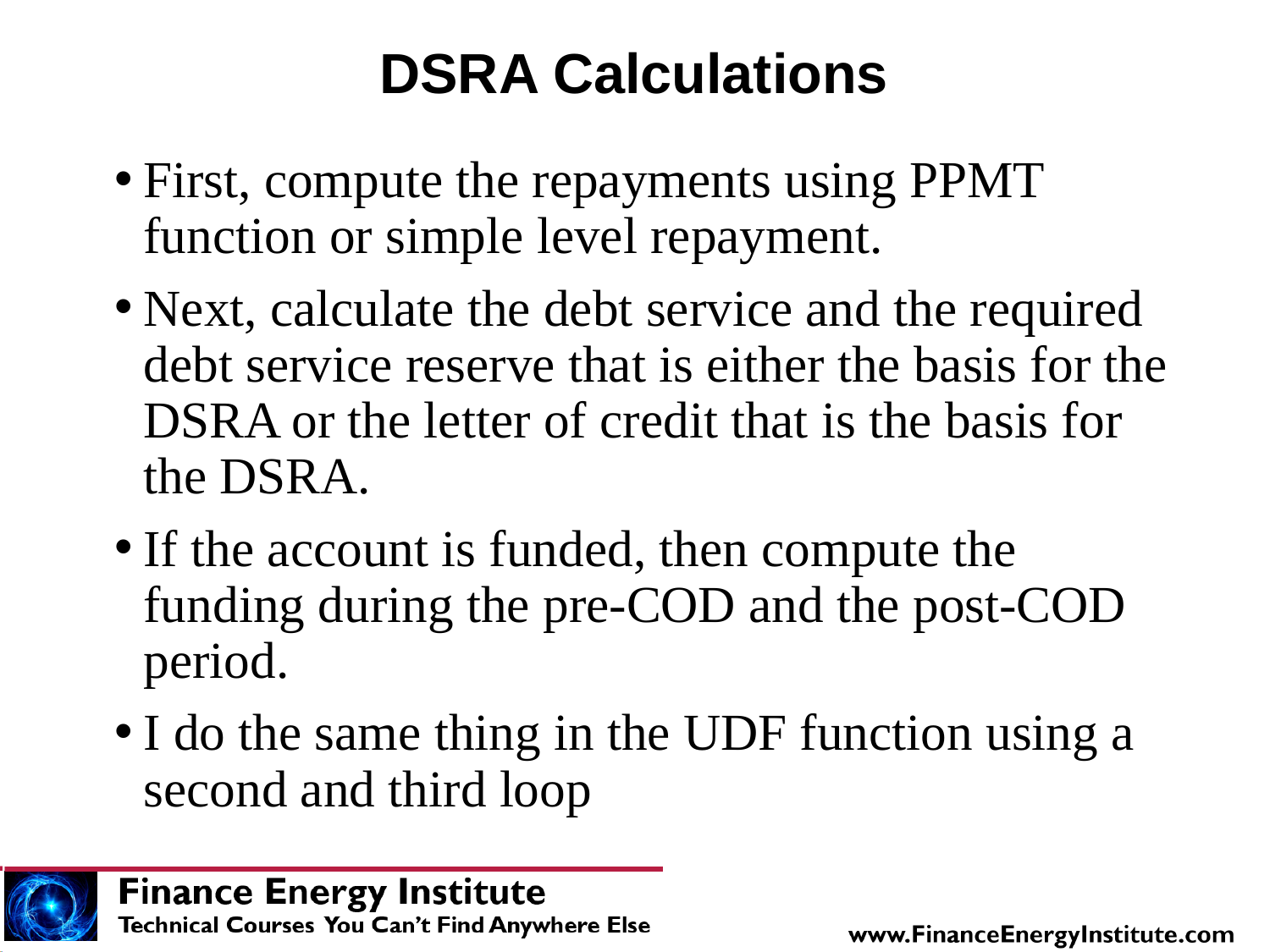

# DSRA Calculations
First, compute the repayments using PPMT function or simple level repayment.
Next, calculate the debt service and the required debt service reserve that is either the basis for the DSRA or the letter of credit that is the basis for the DSRA.
If the account is funded, then compute the funding during the pre-COD and the post-COD period.
I do the same thing in the UDF function using a second and third loop